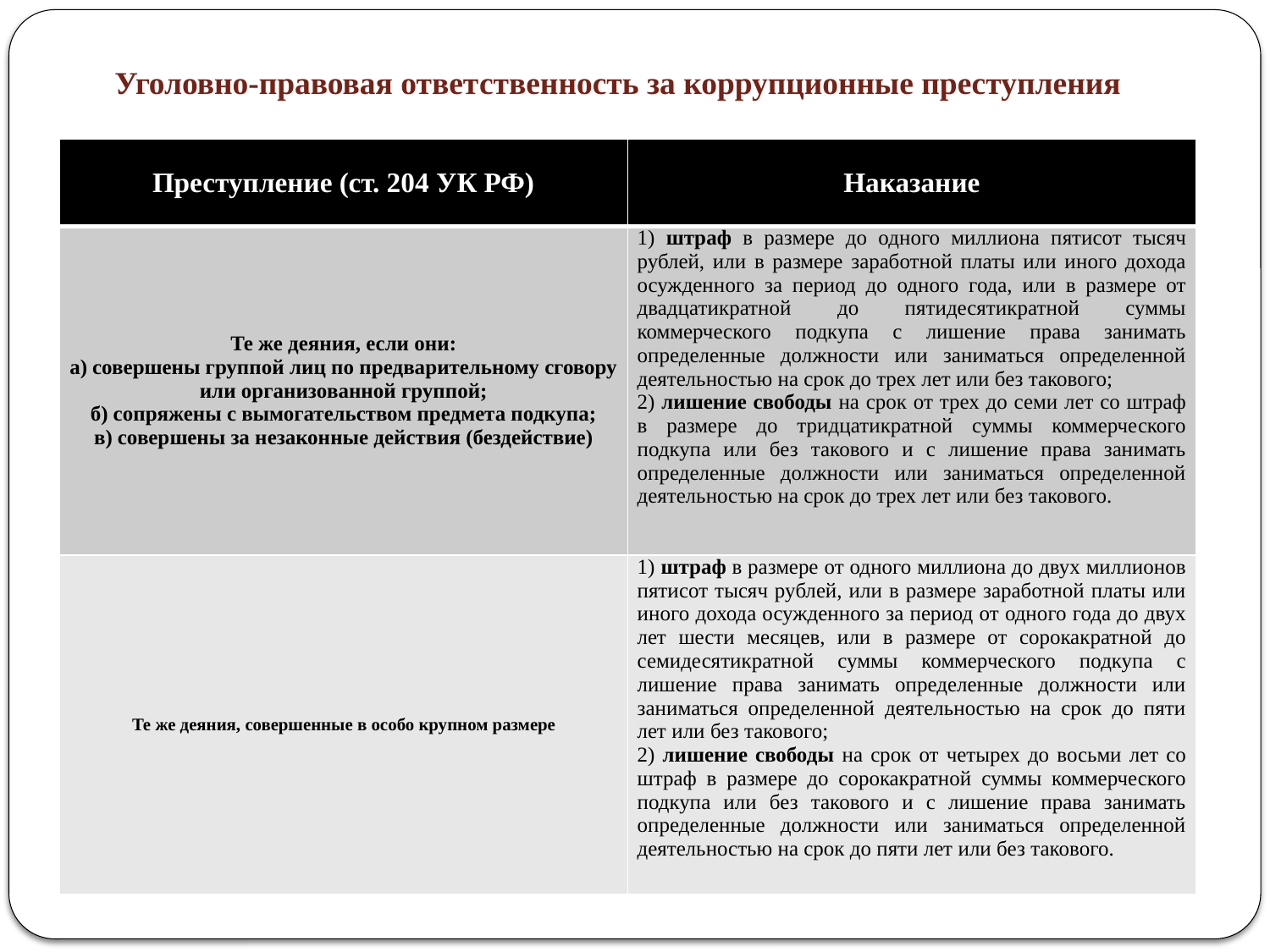

Уголовно-правовая ответственность за коррупционные преступления
| Преступление (ст. 204 УК РФ) | Наказание |
| --- | --- |
| Те же деяния, если они: а) совершены группой лиц по предварительному сговору или организованной группой; б) сопряжены с вымогательством предмета подкупа; в) совершены за незаконные действия (бездействие) | 1) штраф в размере до одного миллиона пятисот тысяч рублей, или в размере заработной платы или иного дохода осужденного за период до одного года, или в размере от двадцатикратной до пятидесятикратной суммы коммерческого подкупа с лишение права занимать определенные должности или заниматься определенной деятельностью на срок до трех лет или без такового; 2) лишение свободы на срок от трех до семи лет со штраф в размере до тридцатикратной суммы коммерческого подкупа или без такового и с лишение права занимать определенные должности или заниматься определенной деятельностью на срок до трех лет или без такового. |
| Те же деяния, совершенные в особо крупном размере | 1) штраф в размере от одного миллиона до двух миллионов пятисот тысяч рублей, или в размере заработной платы или иного дохода осужденного за период от одного года до двух лет шести месяцев, или в размере от сорокакратной до семидесятикратной суммы коммерческого подкупа с лишение права занимать определенные должности или заниматься определенной деятельностью на срок до пяти лет или без такового; 2) лишение свободы на срок от четырех до восьми лет со штраф в размере до сорокакратной суммы коммерческого подкупа или без такового и с лишение права занимать определенные должности или заниматься определенной деятельностью на срок до пяти лет или без такового. |